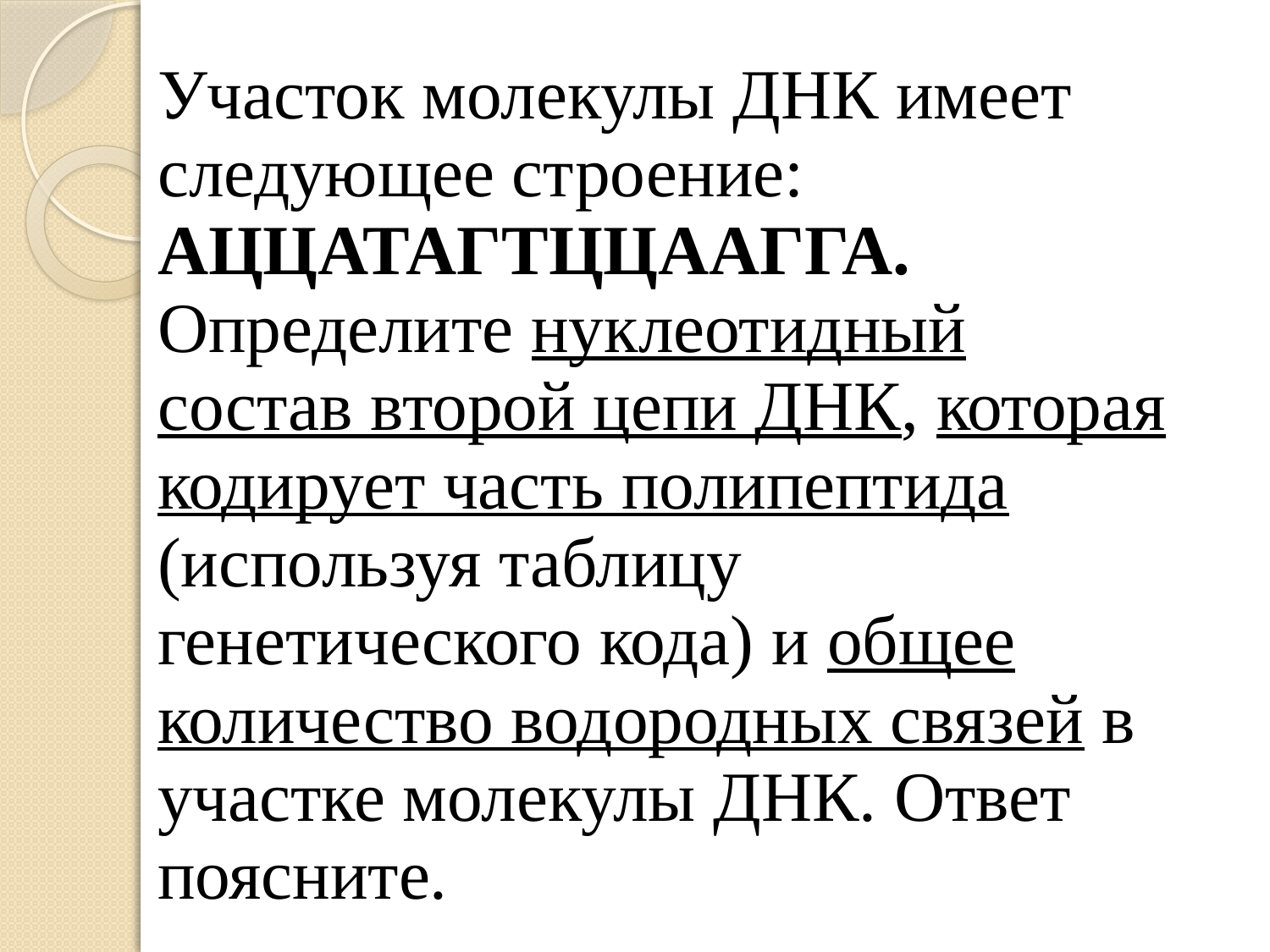

# Участок молекулы ДНК имеет следующее строение: АЦЦАТАГТЦЦААГГА. Определите нуклеотидный состав второй цепи ДНК, которая кодирует часть полипептида (используя таблицу генетического кода) и общее количество водородных связей в участке молекулы ДНК. Ответ поясните.